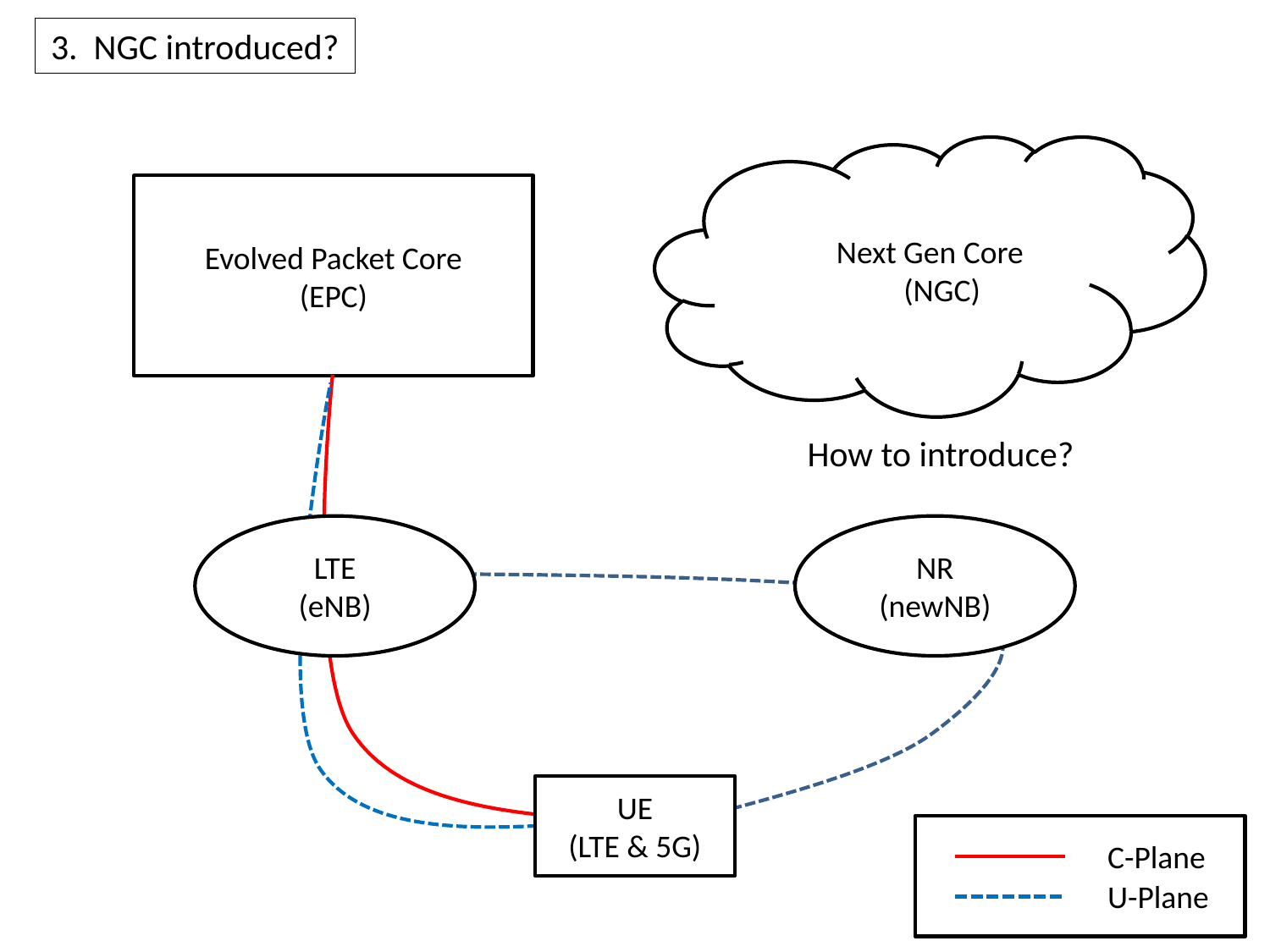

3.  NGC introduced?
ＮNext Gen Core
　　　　(NGC)ＧＧ
Evolved Packet Core
(EPC)

How to introduce?
LTE
(eNB)
NR
(newNB)

UE
(LTE & 5G)

C-Plane
U-Plane